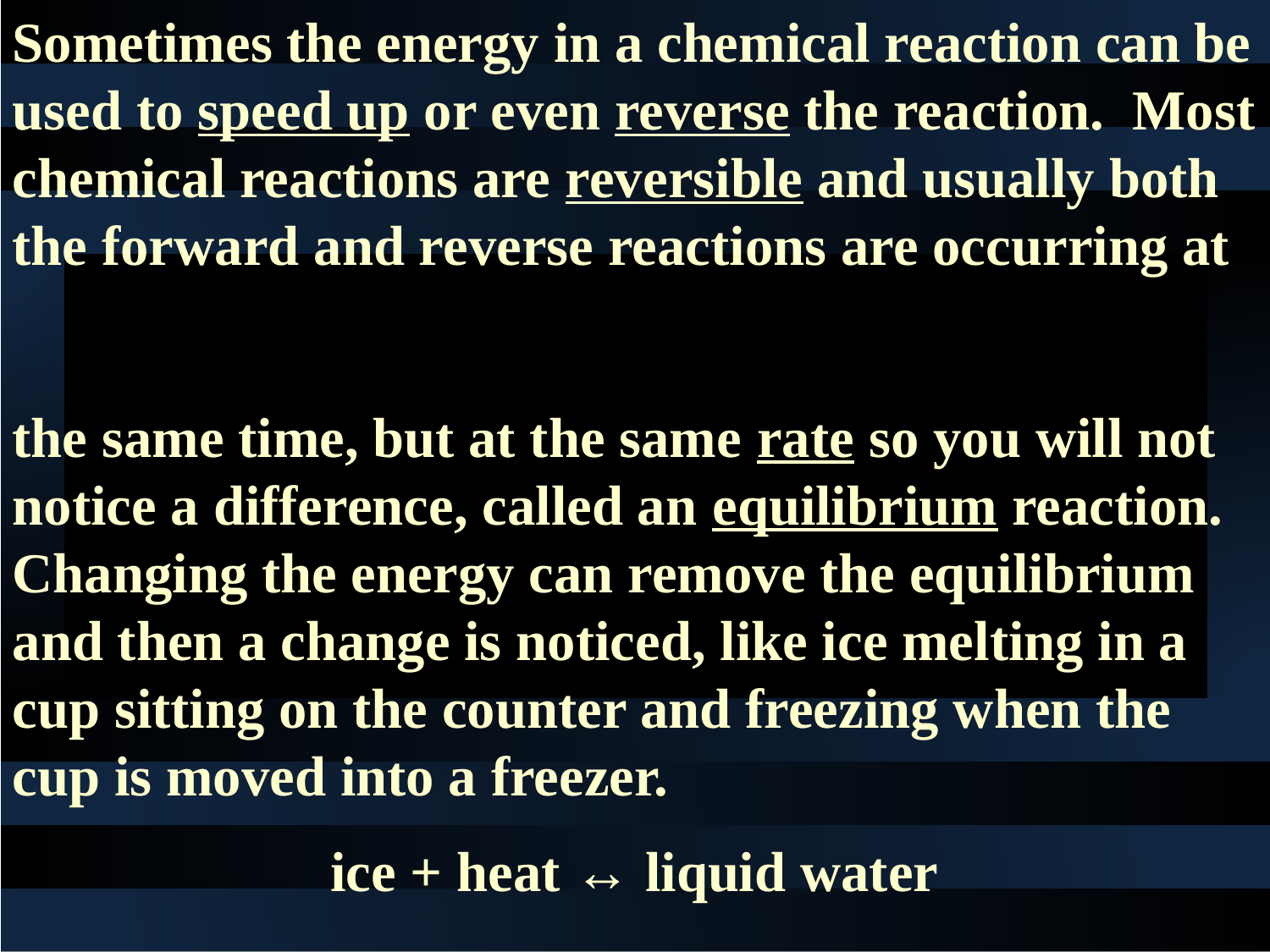

Sometimes the energy in a chemical reaction can be used to speed up or even reverse the reaction.  Most chemical reactions are reversible and usually both the forward and reverse reactions are occurring at

the same time, but at the same rate so you will not notice a difference, called an equilibrium reaction.  Changing the energy can remove the equilibrium and then a change is noticed, like ice melting in a cup sitting on the counter and freezing when the cup is moved into a freezer.
ice + heat ↔ liquid water